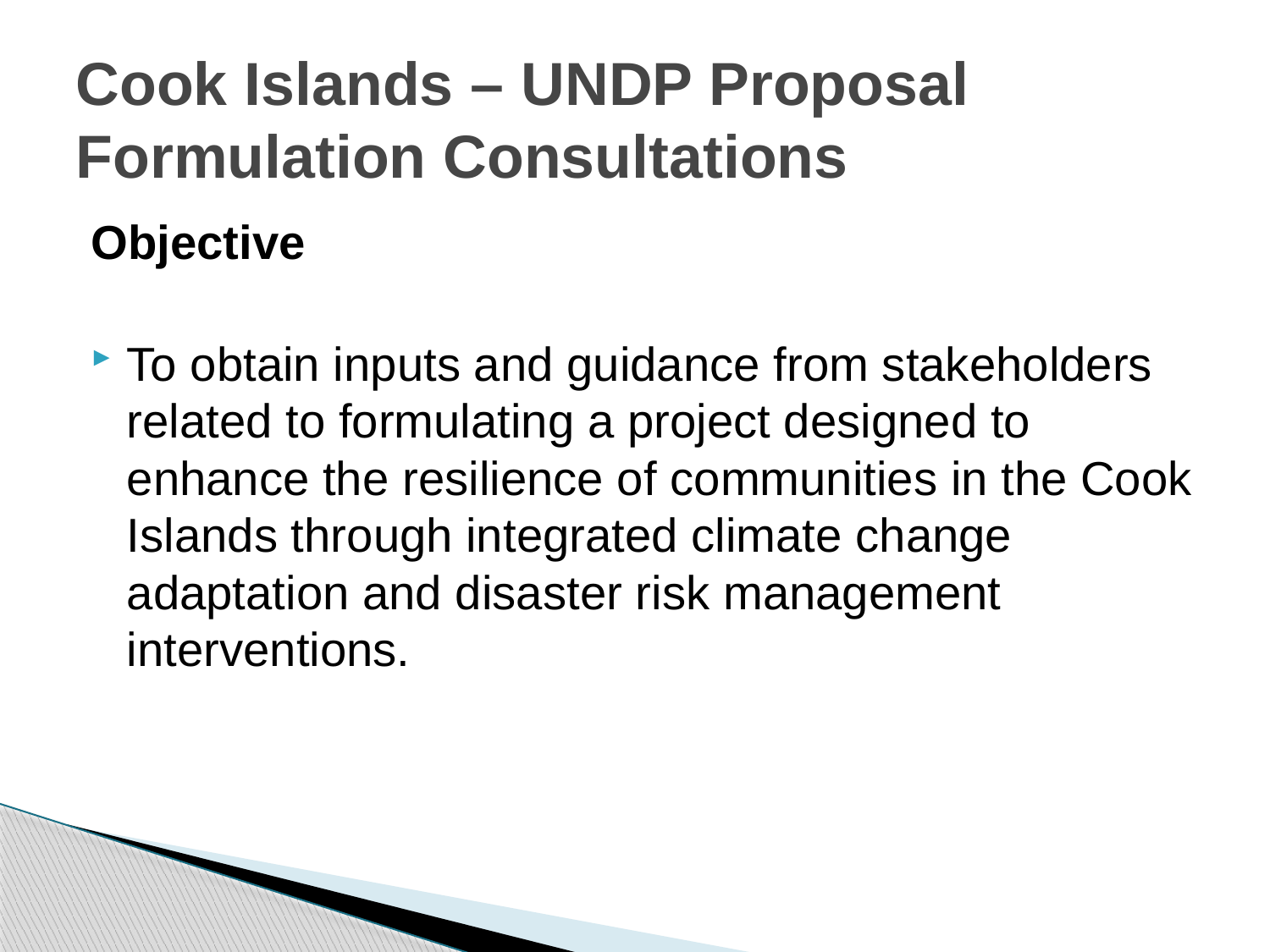

# Cook Islands – UNDP Proposal Formulation Consultations
Objective
To obtain inputs and guidance from stakeholders related to formulating a project designed to enhance the resilience of communities in the Cook Islands through integrated climate change adaptation and disaster risk management interventions.